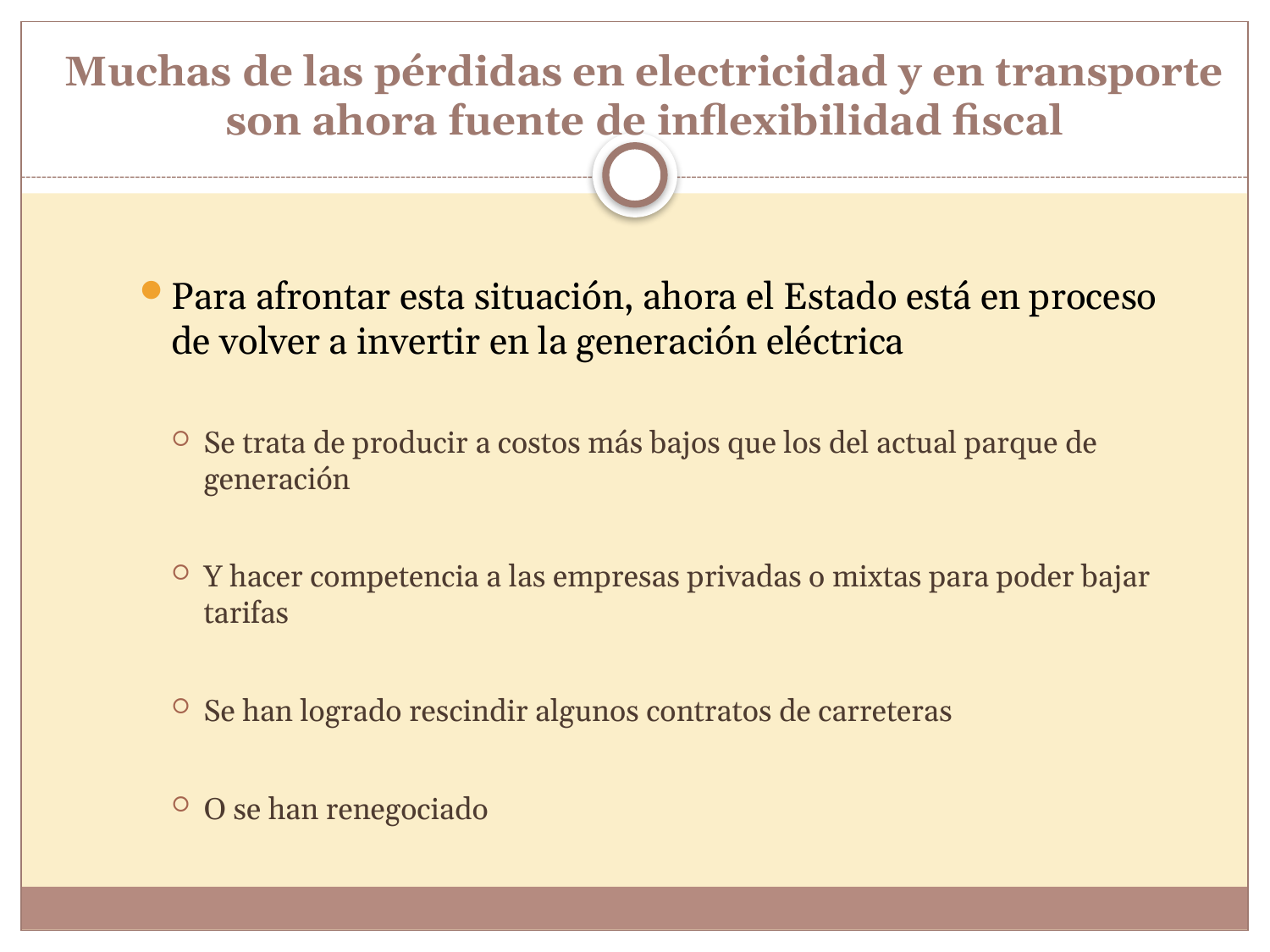

# Muchas de las pérdidas en electricidad y en transporte son ahora fuente de inflexibilidad fiscal
Para afrontar esta situación, ahora el Estado está en proceso de volver a invertir en la generación eléctrica

Se trata de producir a costos más bajos que los del actual parque de generación

Y hacer competencia a las empresas privadas o mixtas para poder bajar tarifas

Se han logrado rescindir algunos contratos de carreteras

O se han renegociado